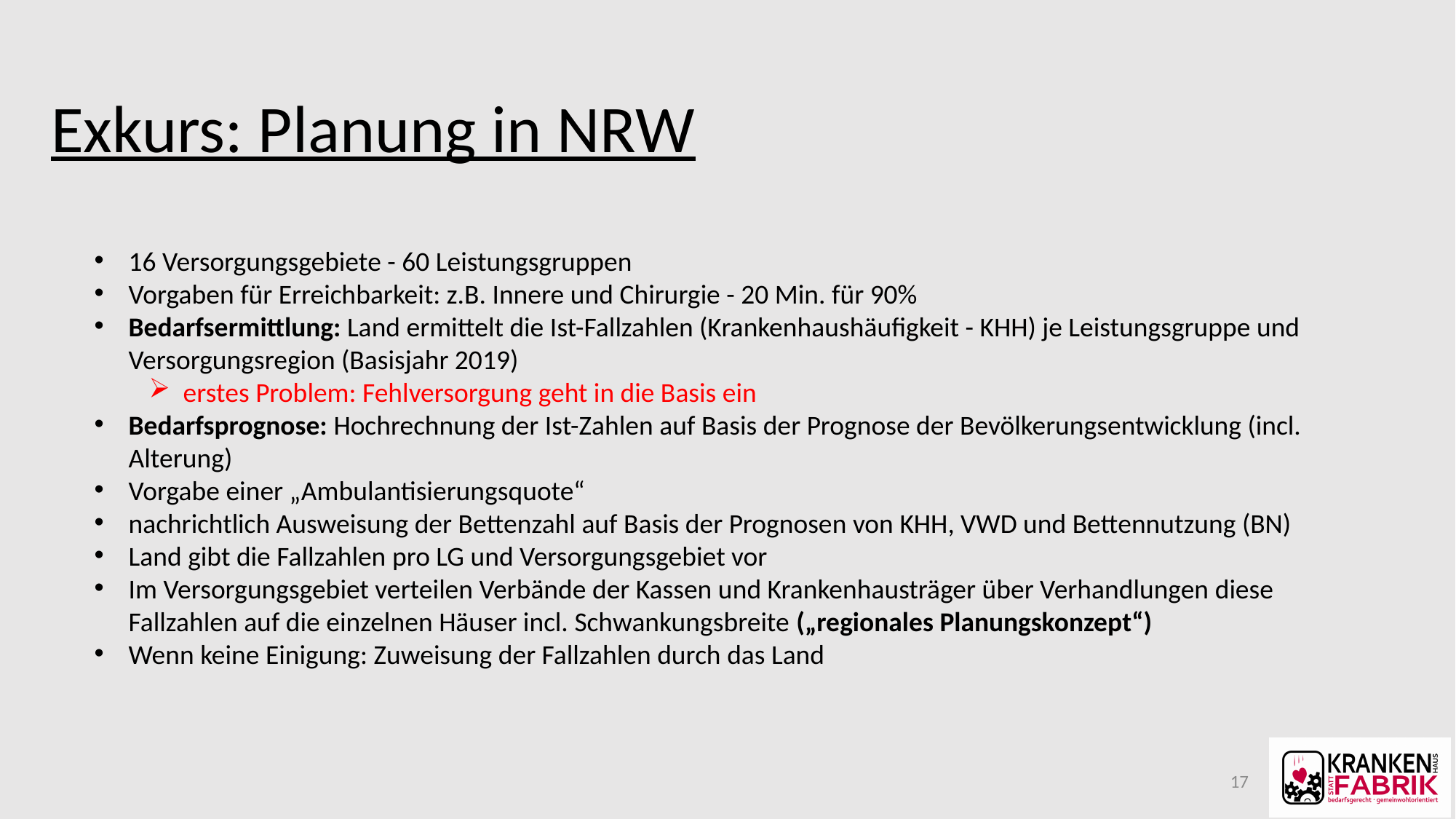

# Exkurs: Planung in NRW
16 Versorgungsgebiete - 60 Leistungsgruppen
Vorgaben für Erreichbarkeit: z.B. Innere und Chirurgie - 20 Min. für 90%
Bedarfsermittlung: Land ermittelt die Ist-Fallzahlen (Krankenhaushäufigkeit - KHH) je Leistungsgruppe und Versorgungsregion (Basisjahr 2019)
erstes Problem: Fehlversorgung geht in die Basis ein
Bedarfsprognose: Hochrechnung der Ist-Zahlen auf Basis der Prognose der Bevölkerungsentwicklung (incl. Alterung)
Vorgabe einer „Ambulantisierungsquote“
nachrichtlich Ausweisung der Bettenzahl auf Basis der Prognosen von KHH, VWD und Bettennutzung (BN)
Land gibt die Fallzahlen pro LG und Versorgungsgebiet vor
Im Versorgungsgebiet verteilen Verbände der Kassen und Krankenhausträger über Verhandlungen diese Fallzahlen auf die einzelnen Häuser incl. Schwankungsbreite („regionales Planungskonzept“)
Wenn keine Einigung: Zuweisung der Fallzahlen durch das Land

17